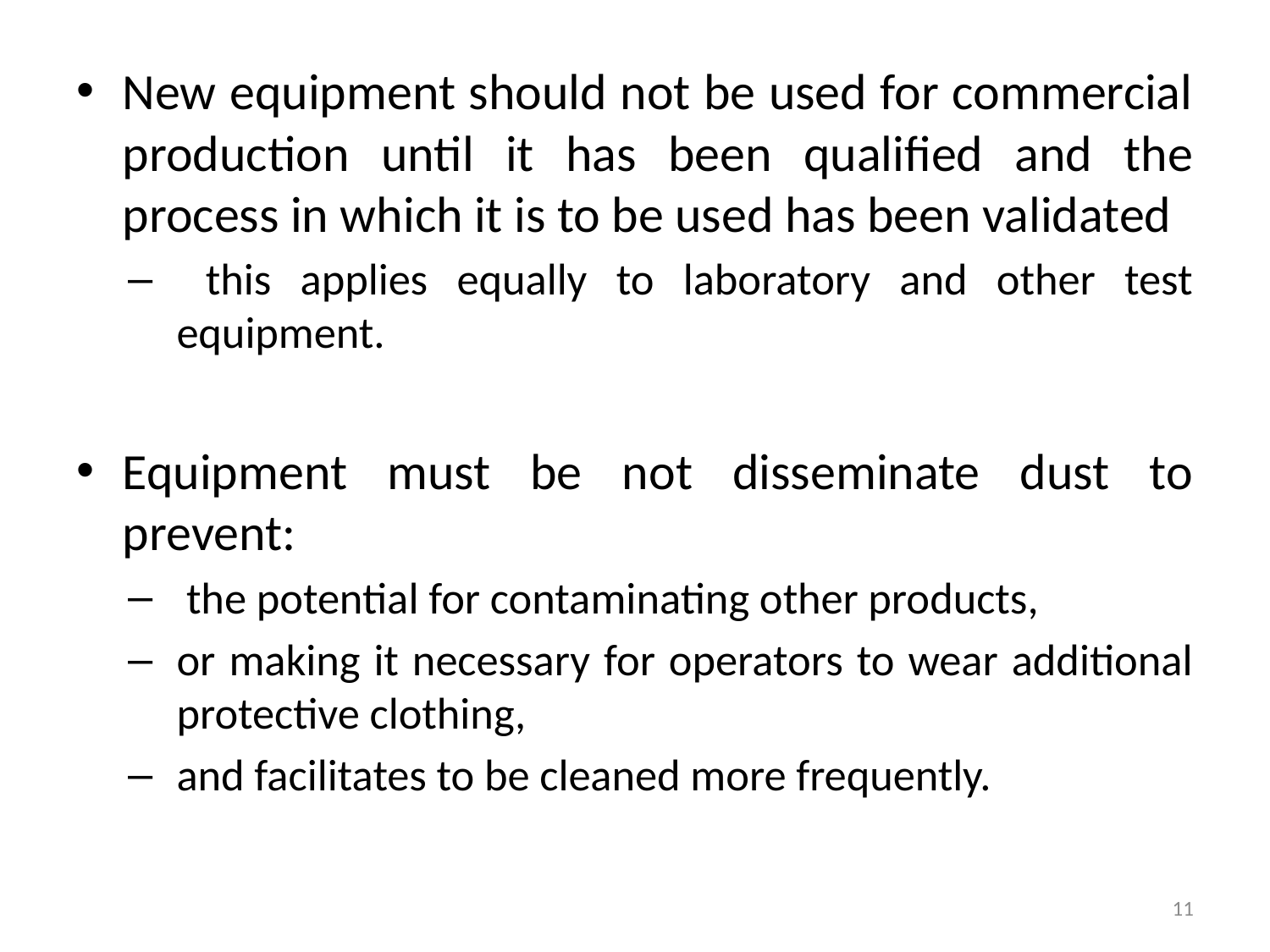

New equipment should not be used for commercial production until it has been qualified and the process in which it is to be used has been validated
 this applies equally to laboratory and other test equipment.

Equipment must be not disseminate dust to prevent:
 the potential for contaminating other products,
or making it necessary for operators to wear additional protective clothing,
and facilitates to be cleaned more frequently.

11